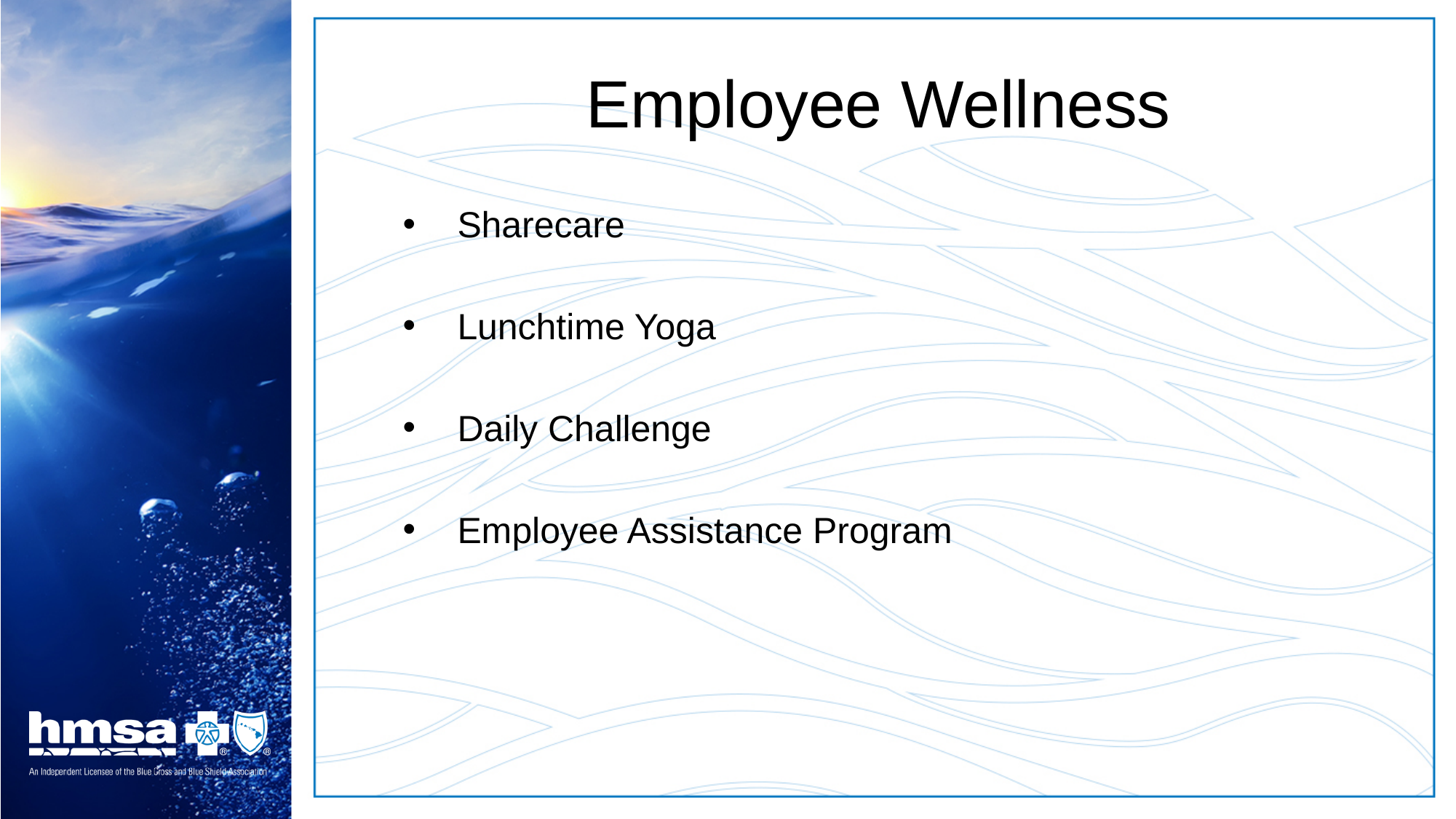

# Employee Wellness
Sharecare

Lunchtime Yoga

Daily Challenge

Employee Assistance Program